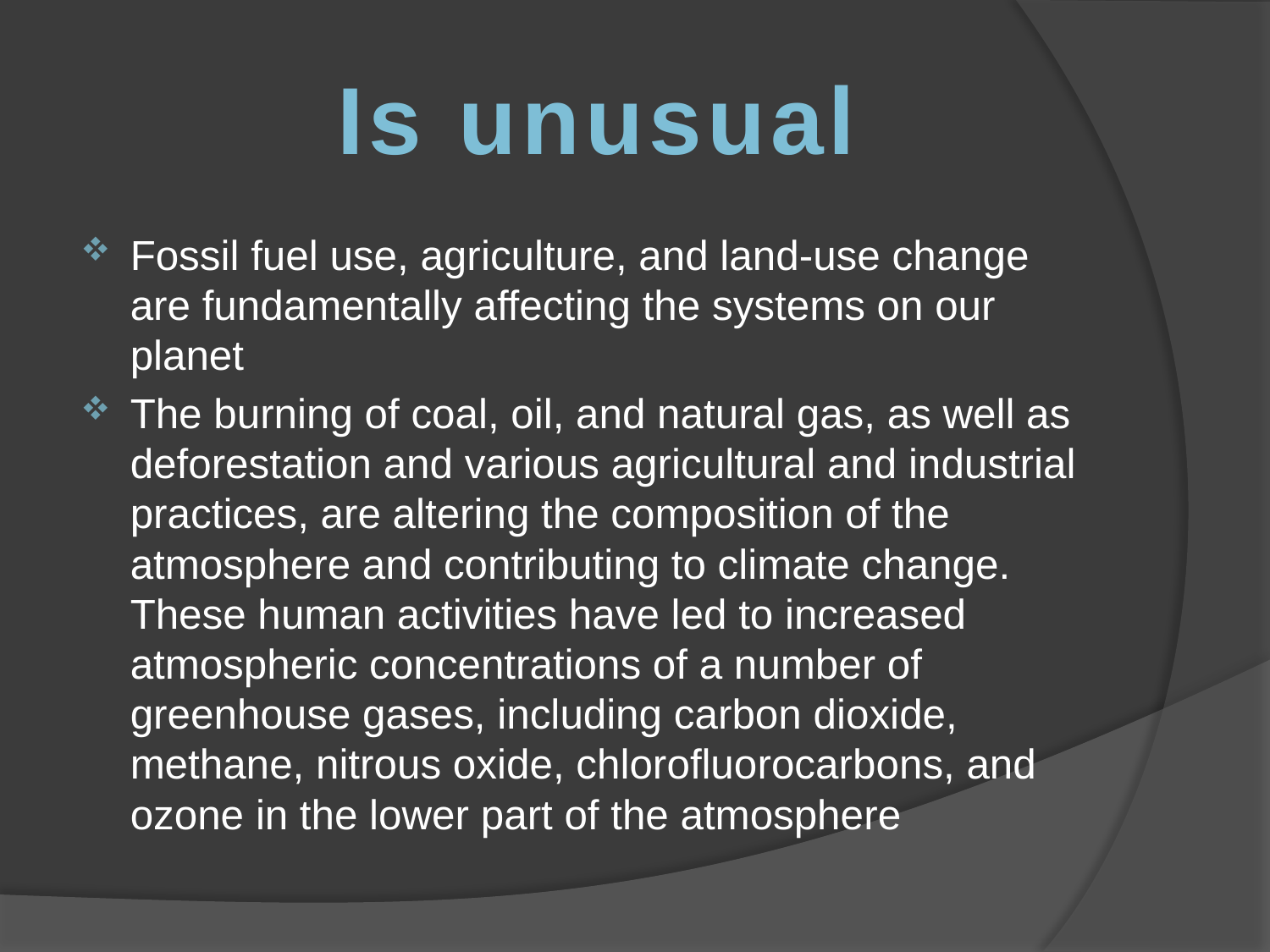

Is unusual
Fossil fuel use, agriculture, and land-use change are fundamentally affecting the systems on our planet
The burning of coal, oil, and natural gas, as well as deforestation and various agricultural and industrial practices, are altering the composition of the atmosphere and contributing to climate change. These human activities have led to increased atmospheric concentrations of a number of greenhouse gases, including carbon dioxide, methane, nitrous oxide, chlorofluorocarbons, and ozone in the lower part of the atmosphere